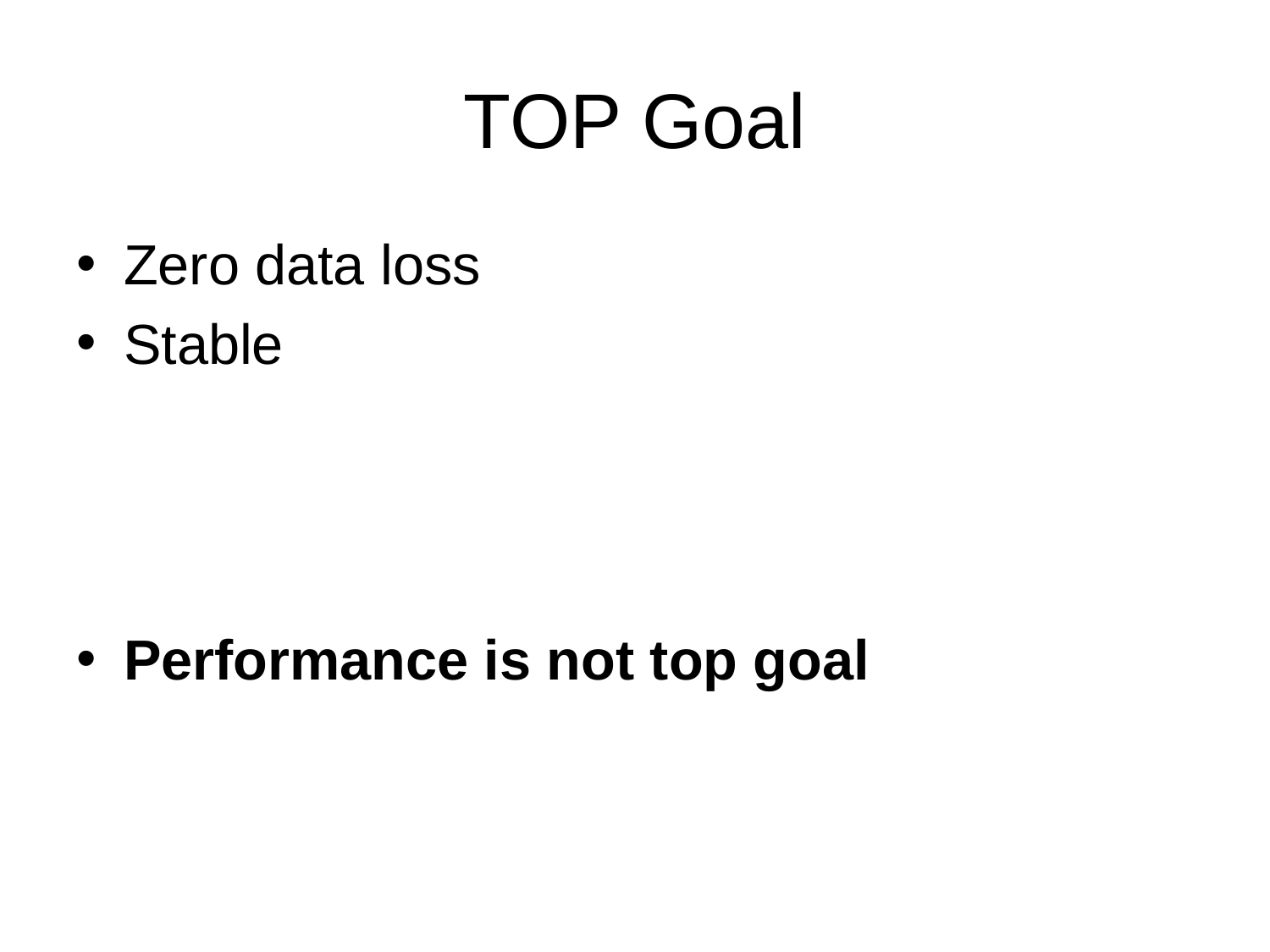

# TOP Goal
Zero data loss
Stable

Performance is not top goal